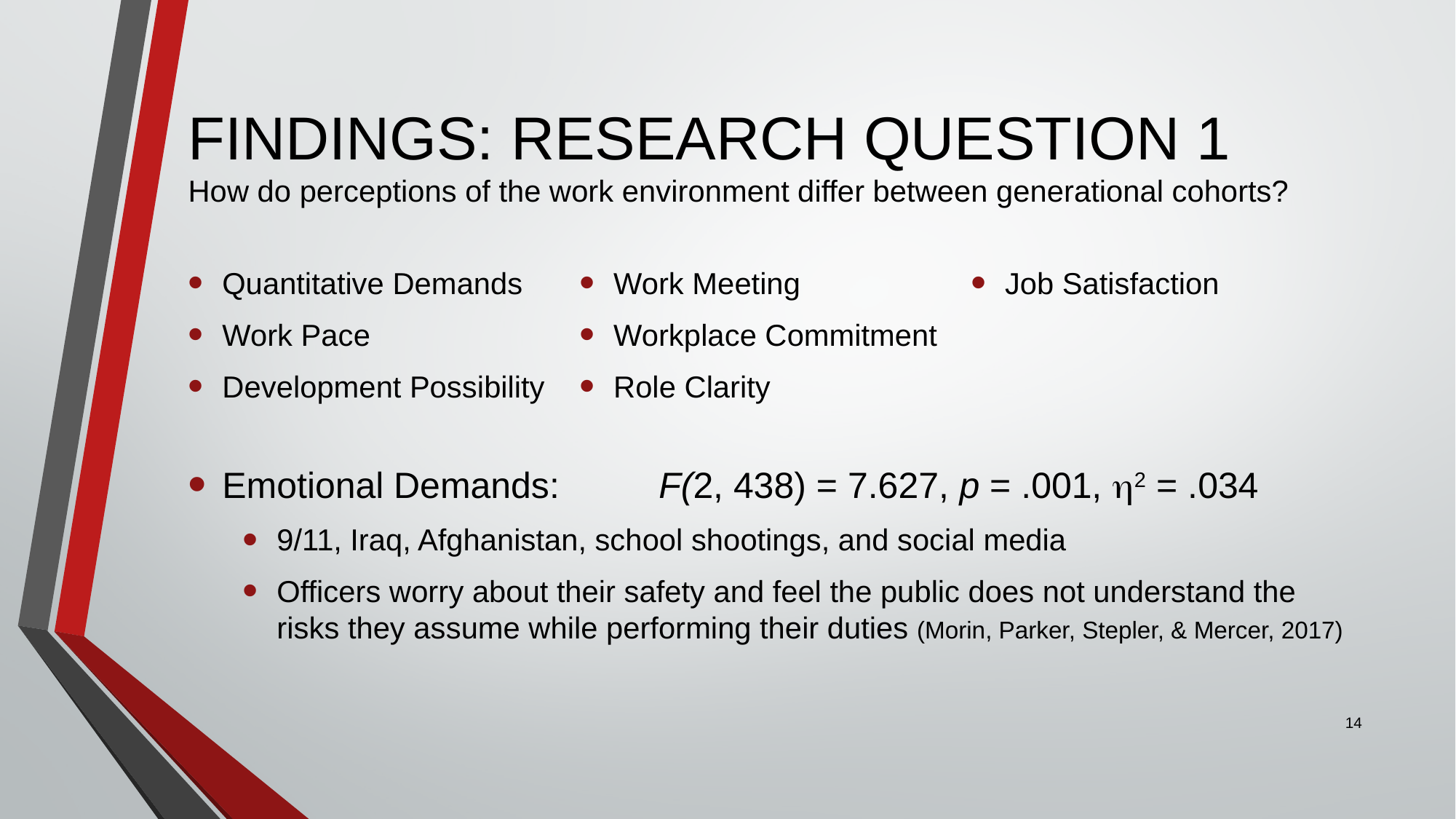

# FINDINGS: RESEARCH QUESTION 1 How do perceptions of the work environment differ between generational cohorts?
Quantitative Demands
Work Pace
Development Possibility
Work Meeting
Workplace Commitment
Role Clarity
Job Satisfaction
Emotional Demands:	F(2, 438) = 7.627, p = .001, η2 = .034
9/11, Iraq, Afghanistan, school shootings, and social media
Officers worry about their safety and feel the public does not understand the risks they assume while performing their duties (Morin, Parker, Stepler, & Mercer, 2017)

14